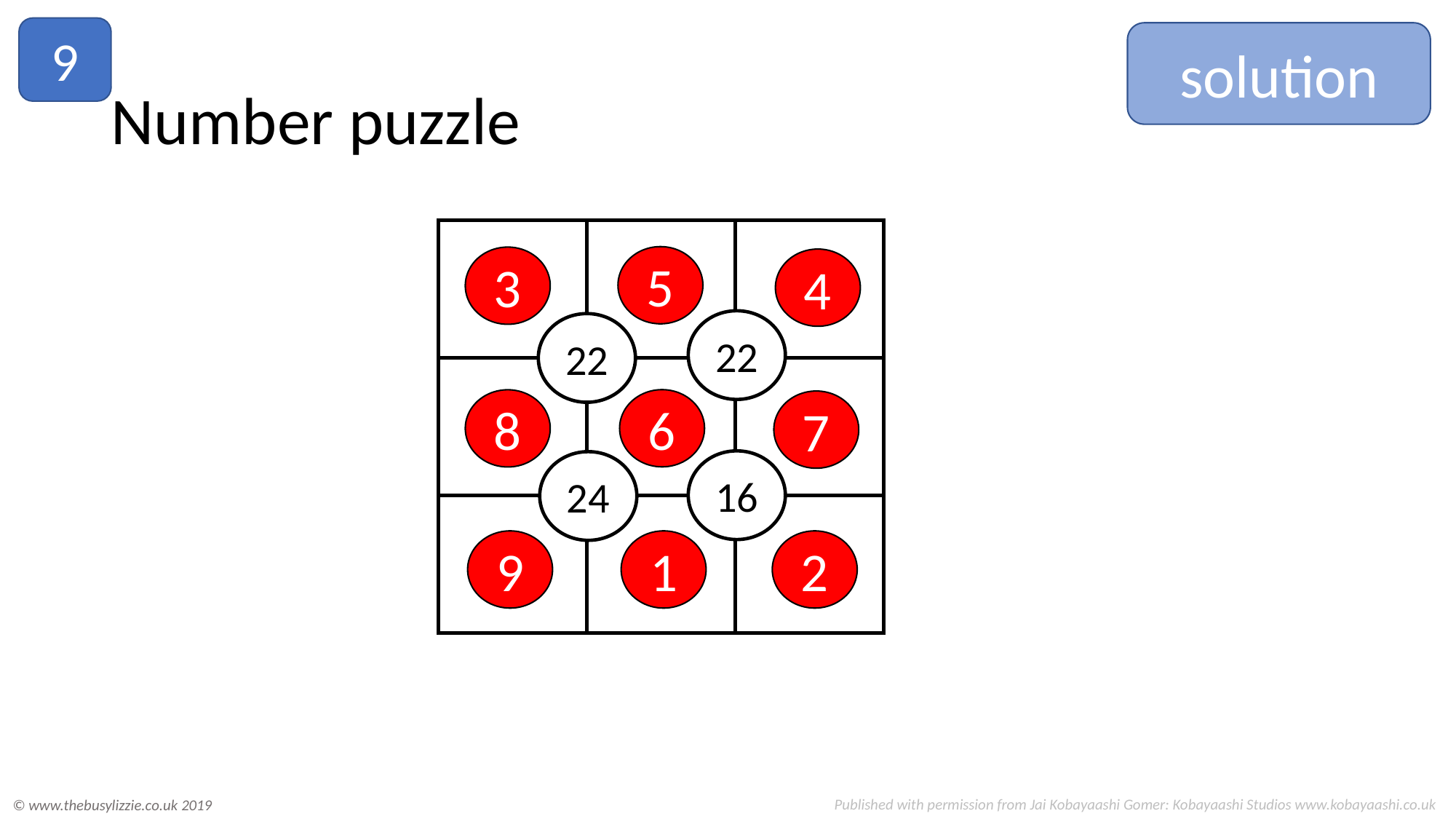

9
solution
# Number puzzle

22
22

16
24

5
3
4
6
8
7
9
1
2
Published with permission from Jai Kobayaashi Gomer: Kobayaashi Studios www.kobayaashi.co.uk
© www.thebusylizzie.co.uk 2019